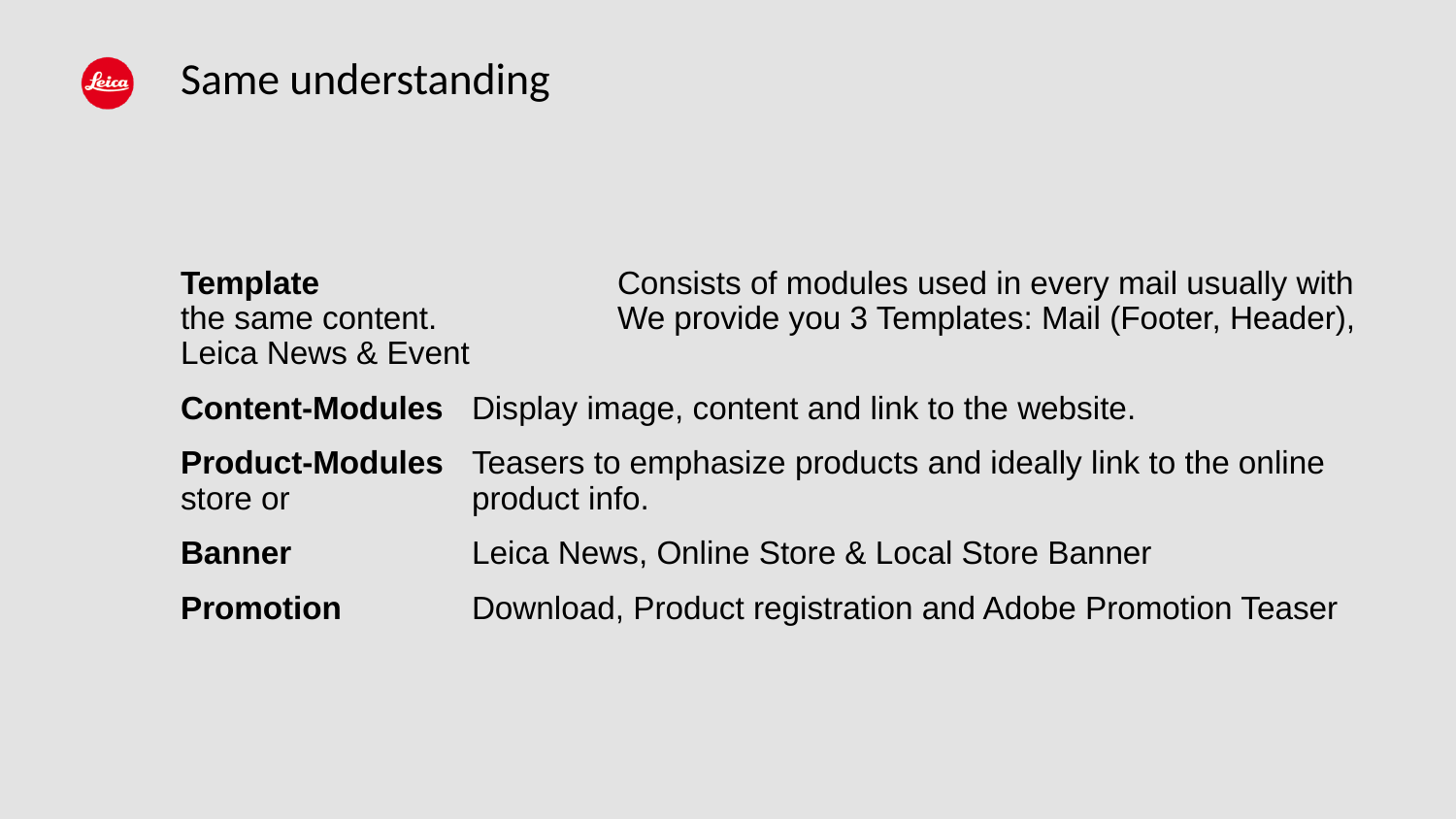

# Same understanding
Template 		Consists of modules used in every mail usually with the same content. 		We provide you 3 Templates: Mail (Footer, Header), Leica News & Event
Content-Modules 	Display image, content and link to the website.
Product-Modules	Teasers to emphasize products and ideally link to the online store or 		product info.
Banner		Leica News, Online Store & Local Store Banner
Promotion	Download, Product registration and Adobe Promotion Teaser